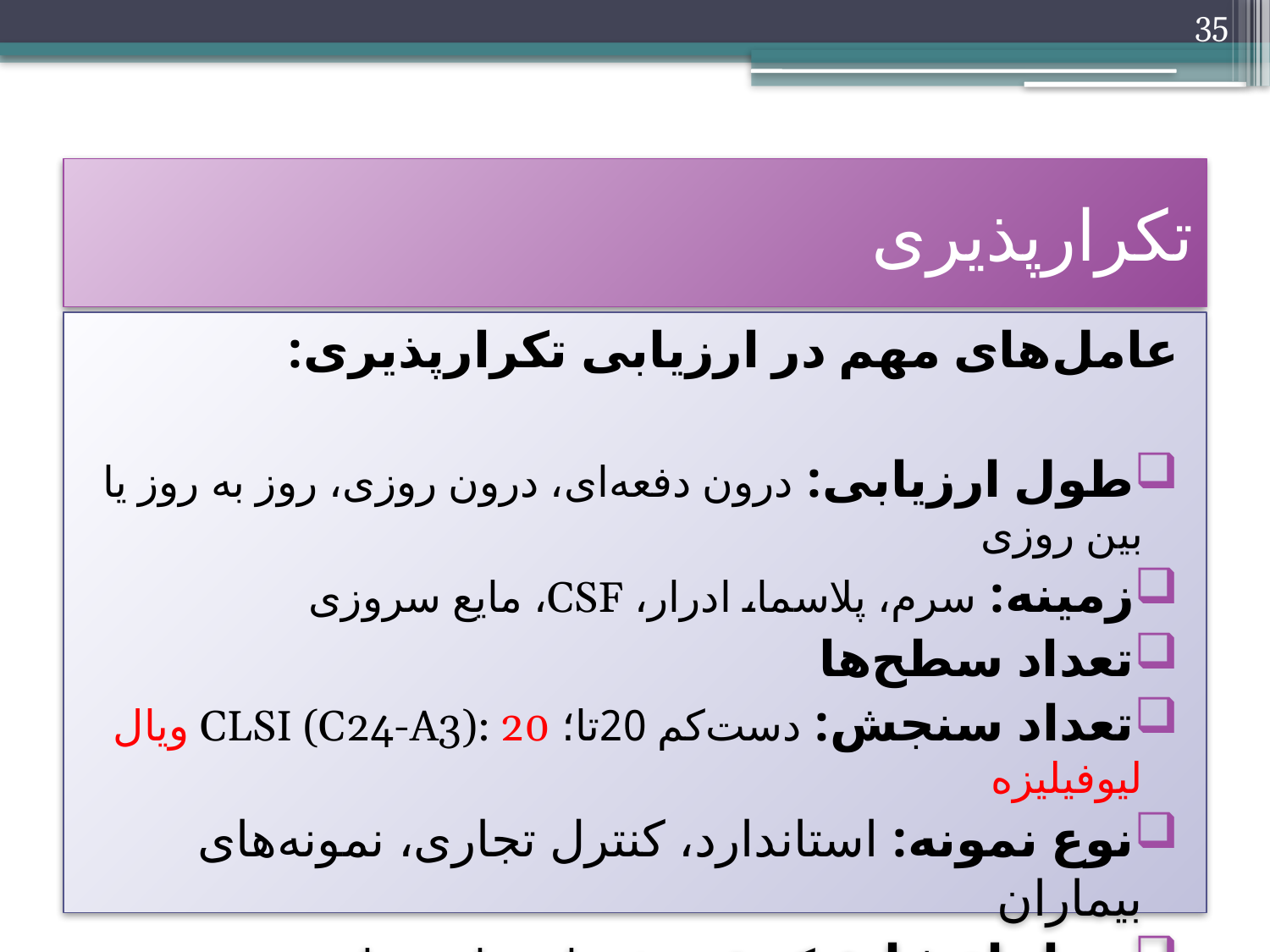

35
# تکرارپذیری
عامل‌های مهم در ارزیابی تکرارپذیری:

طول ارزیابی: درون دفعه‌ای، درون روزی، روز به روز یا بین روزی
زمینه: سرم، پلاسما، ادرار، CSF، مایع سروزی
تعداد سطح‌ها
تعداد سنجش: دست‌کم 20تا؛ CLSI (C24-A3): 20 ویال لیوفیلیزه
نوع نمونه: استاندارد، کنترل تجاری، نمونه‌های بیماران
تعداد اعشار: یک رقم بیشتر از جواب بیمار